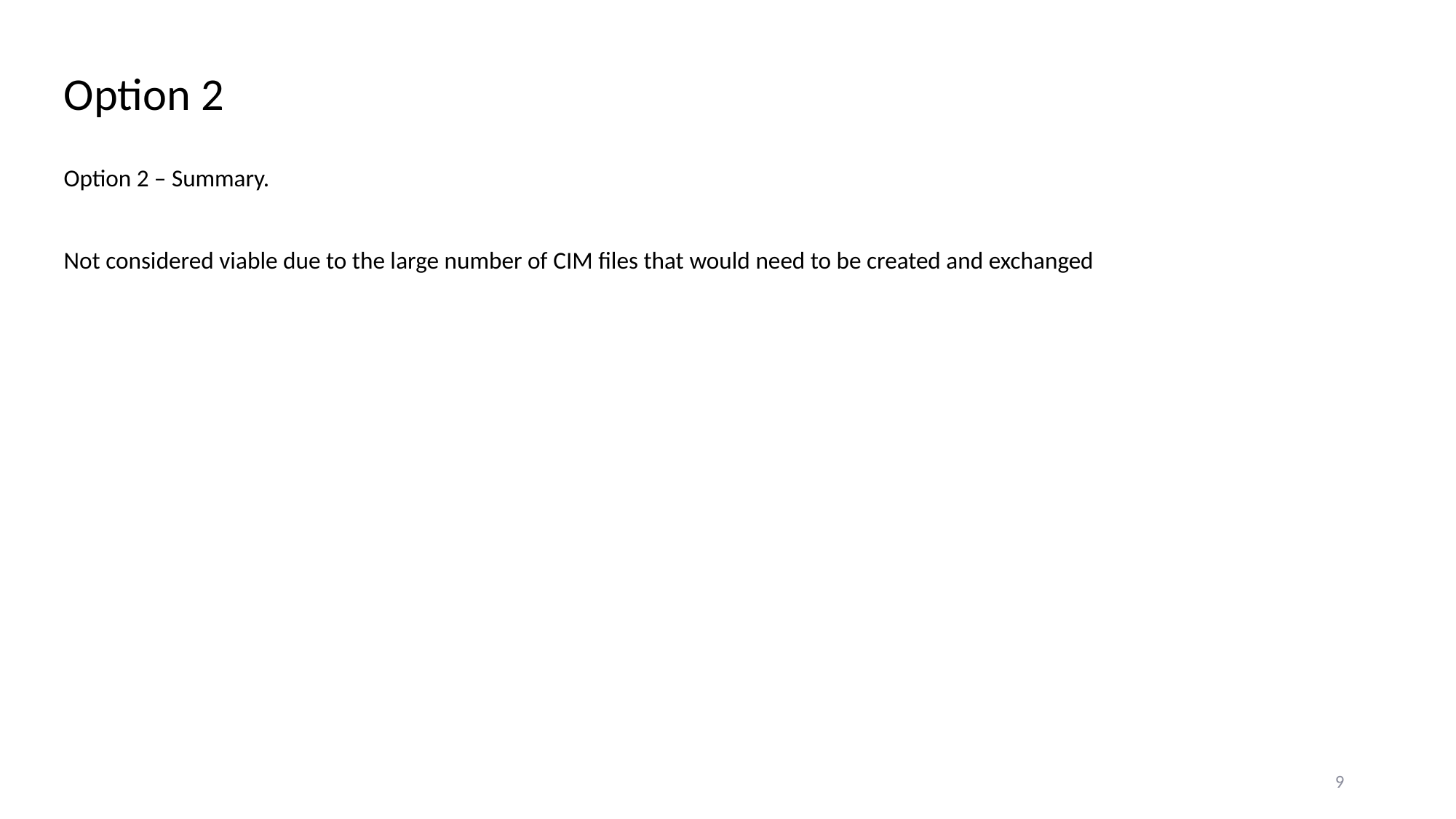

# Option 2
Option 2 – Summary.

Not considered viable due to the large number of CIM files that would need to be created and exchanged

9